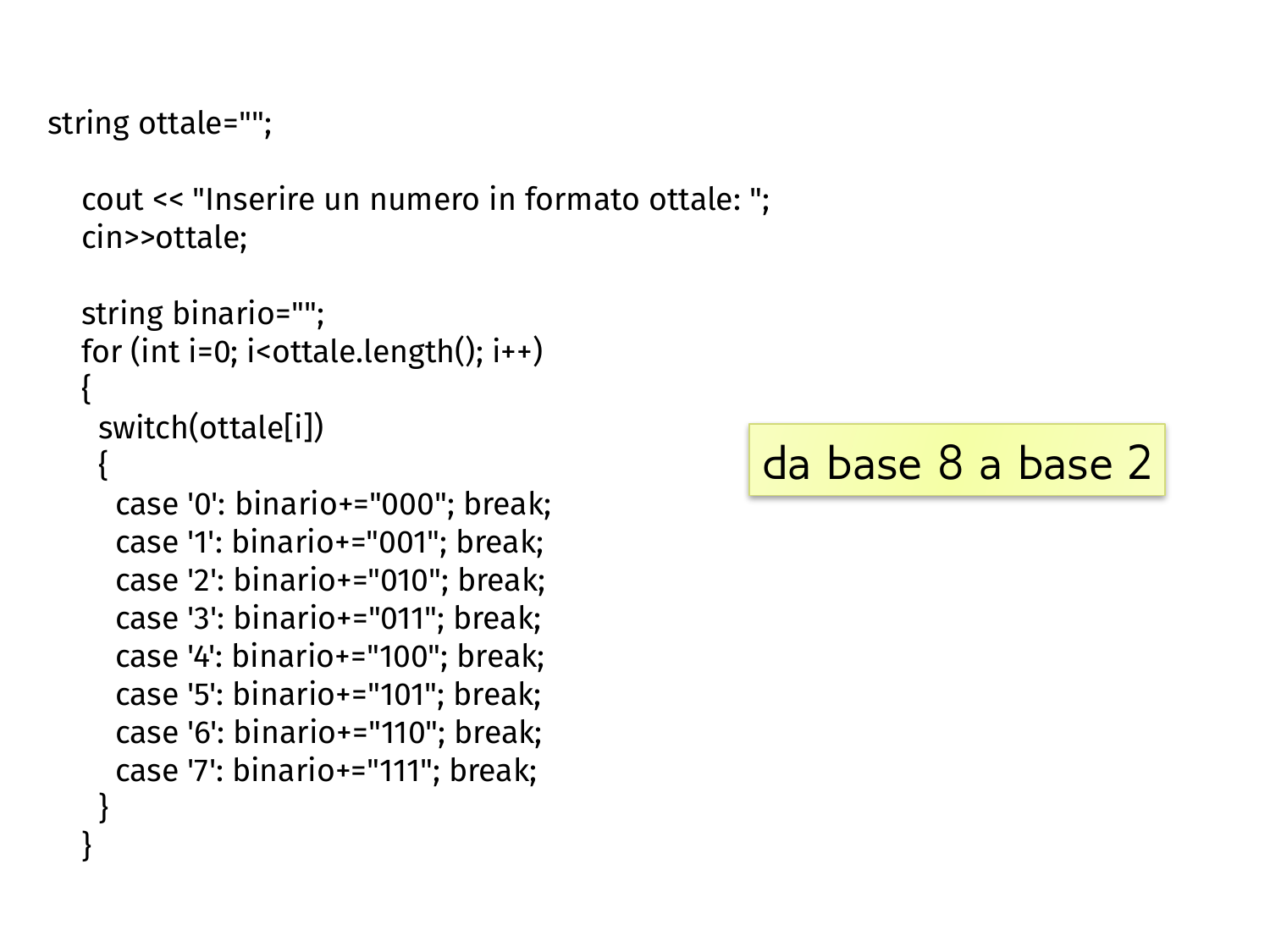

string ottale="";

    cout << "Inserire un numero in formato ottale: ";
    cin>>ottale;

    string binario="";
    for (int i=0; i<ottale.length(); i++)
    {
      switch(ottale[i])
      {
        case '0': binario+="000"; break;
        case '1': binario+="001"; break;
        case '2': binario+="010"; break;
        case '3': binario+="011"; break;
        case '4': binario+="100"; break;
        case '5': binario+="101"; break;
        case '6': binario+="110"; break;
        case '7': binario+="111"; break;
      }
    }
da base 8 a base 2